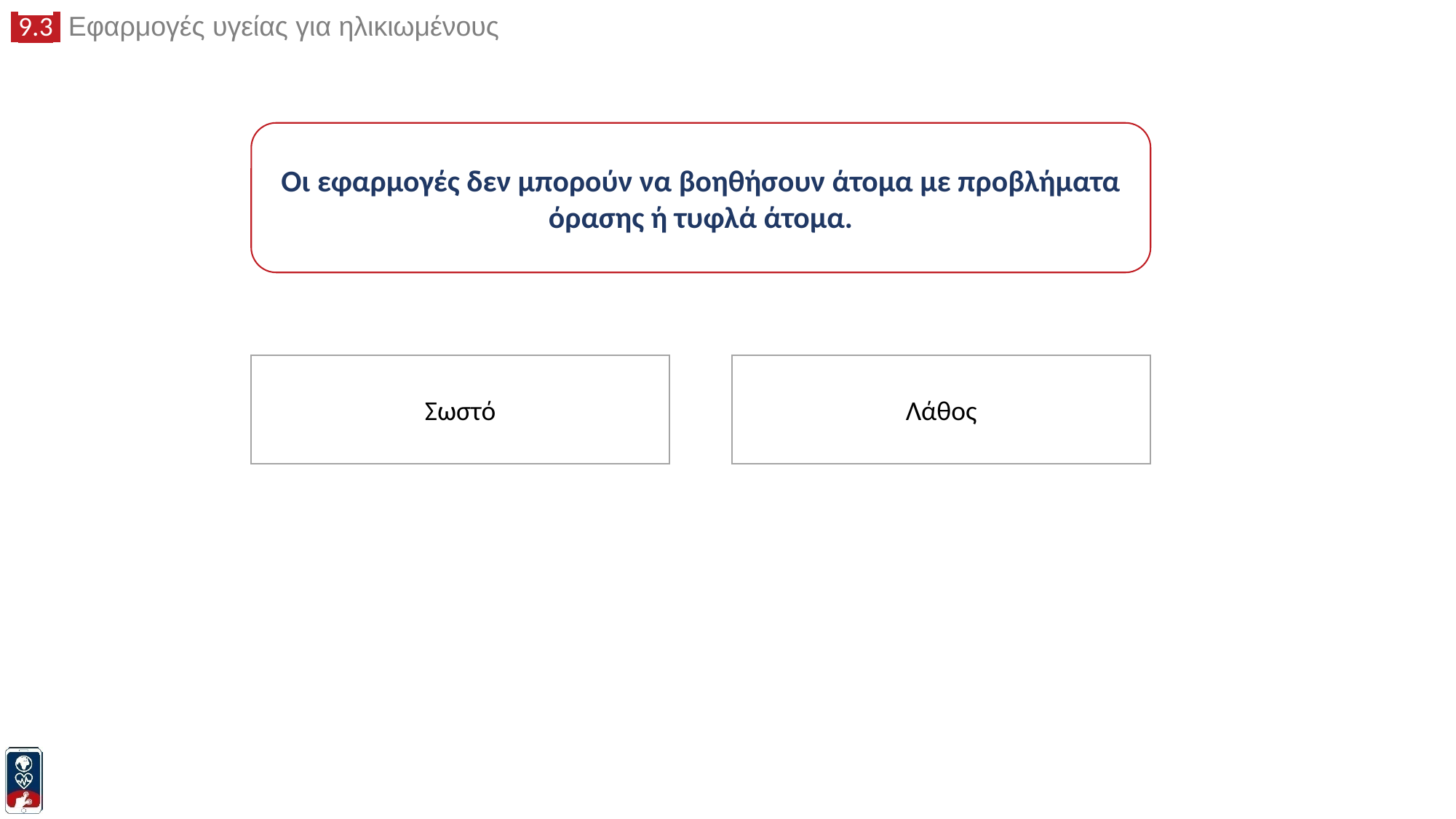

Οι εφαρμογές δεν μπορούν να βοηθήσουν άτομα με προβλήματα όρασης ή τυφλά άτομα.
Σωστό
Λάθος